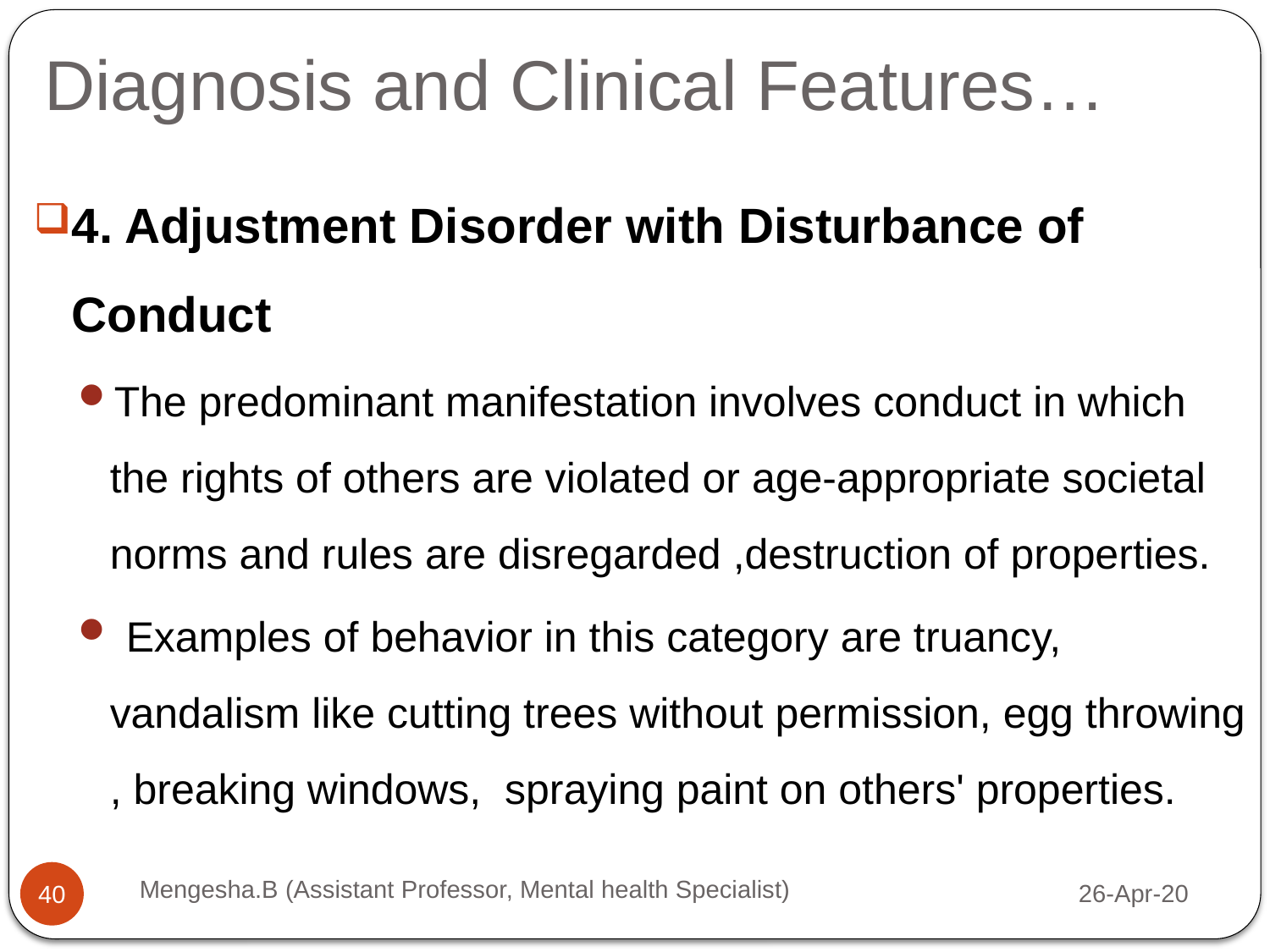

# Diagnosis and Clinical Features…
4. Adjustment Disorder with Disturbance of Conduct
The predominant manifestation involves conduct in which the rights of others are violated or age-appropriate societal norms and rules are disregarded ,destruction of properties.
 Examples of behavior in this category are truancy, vandalism like cutting trees without permission, egg throwing , breaking windows,  spraying paint on others' properties.

Mengesha.B (Assistant Professor, Mental health Specialist)
26-Apr-20
40